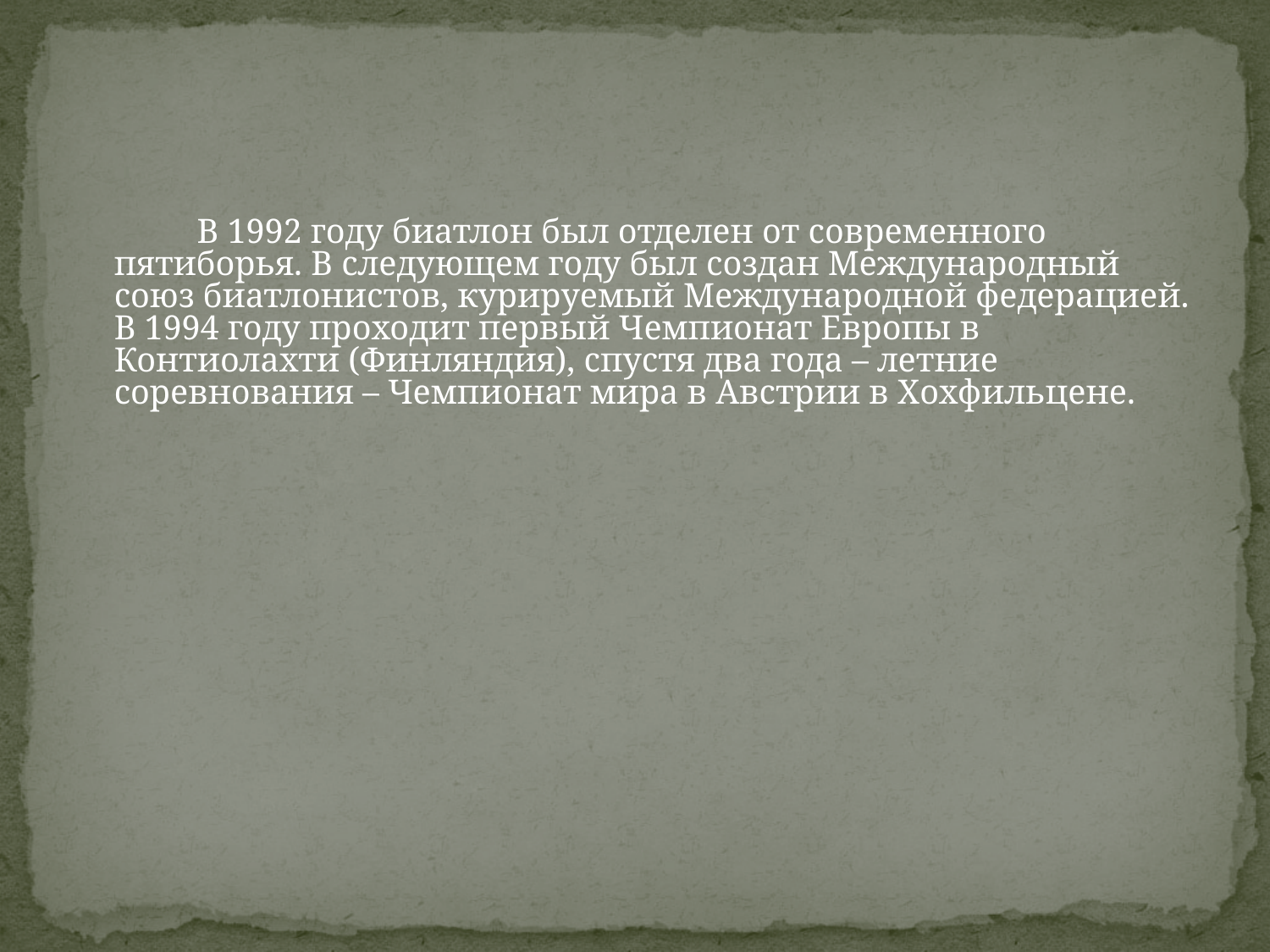

#
             В 1992 году биатлон был отделен от современного пятиборья. В следующем году был создан Международный союз биатлонистов, курируемый Международной федерацией. В 1994 году проходит первый Чемпионат Европы в Контиолахти (Финляндия), спустя два года – летние соревнования – Чемпионат мира в Австрии в Хохфильцене.